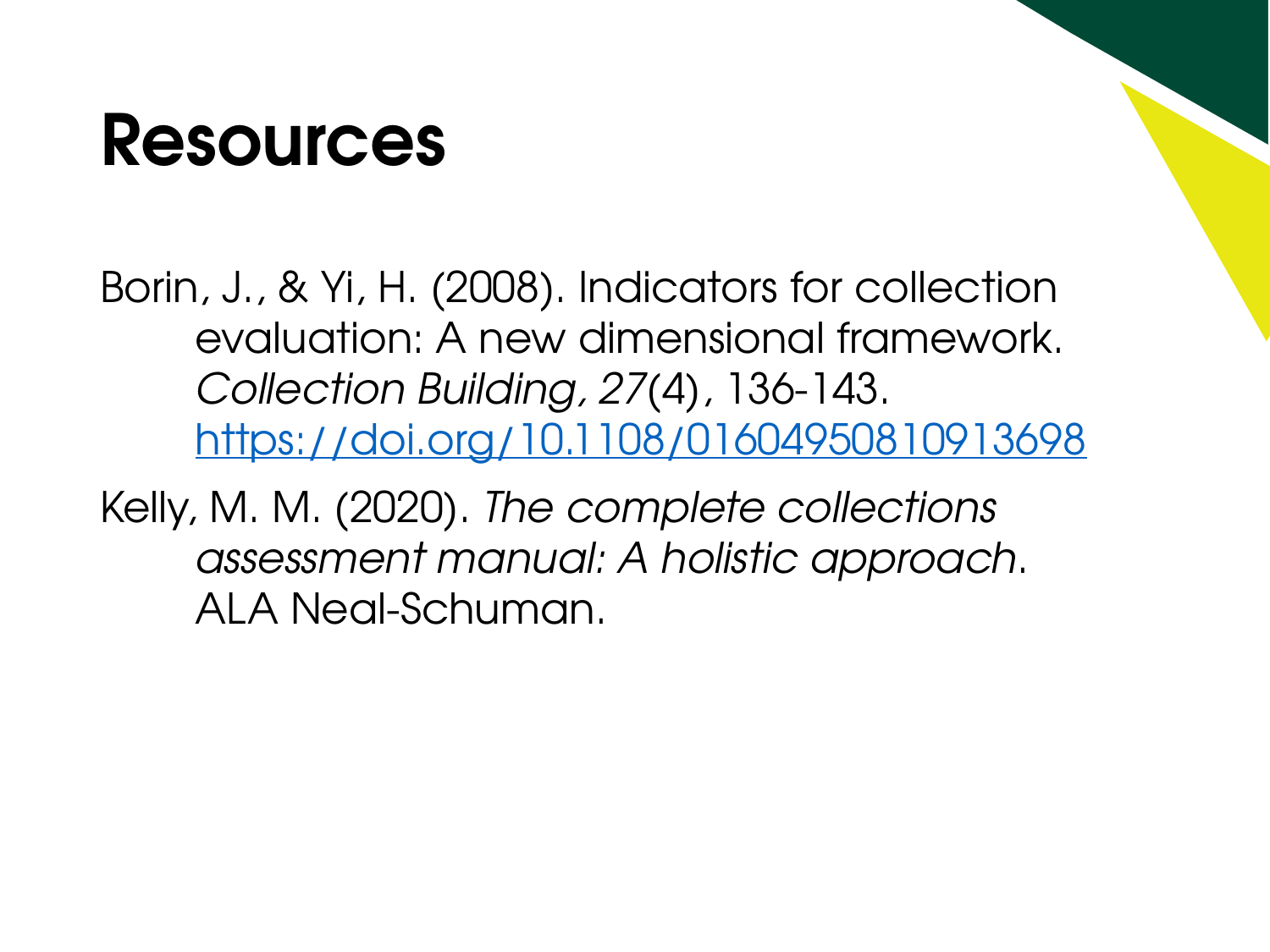

# Resources
Borin, J., & Yi, H. (2008). Indicators for collection evaluation: A new dimensional framework. Collection Building, 27(4), 136-143. https://doi.org/10.1108/01604950810913698
Kelly, M. M. (2020). The complete collections assessment manual: A holistic approach.
ALA Neal-Schuman.